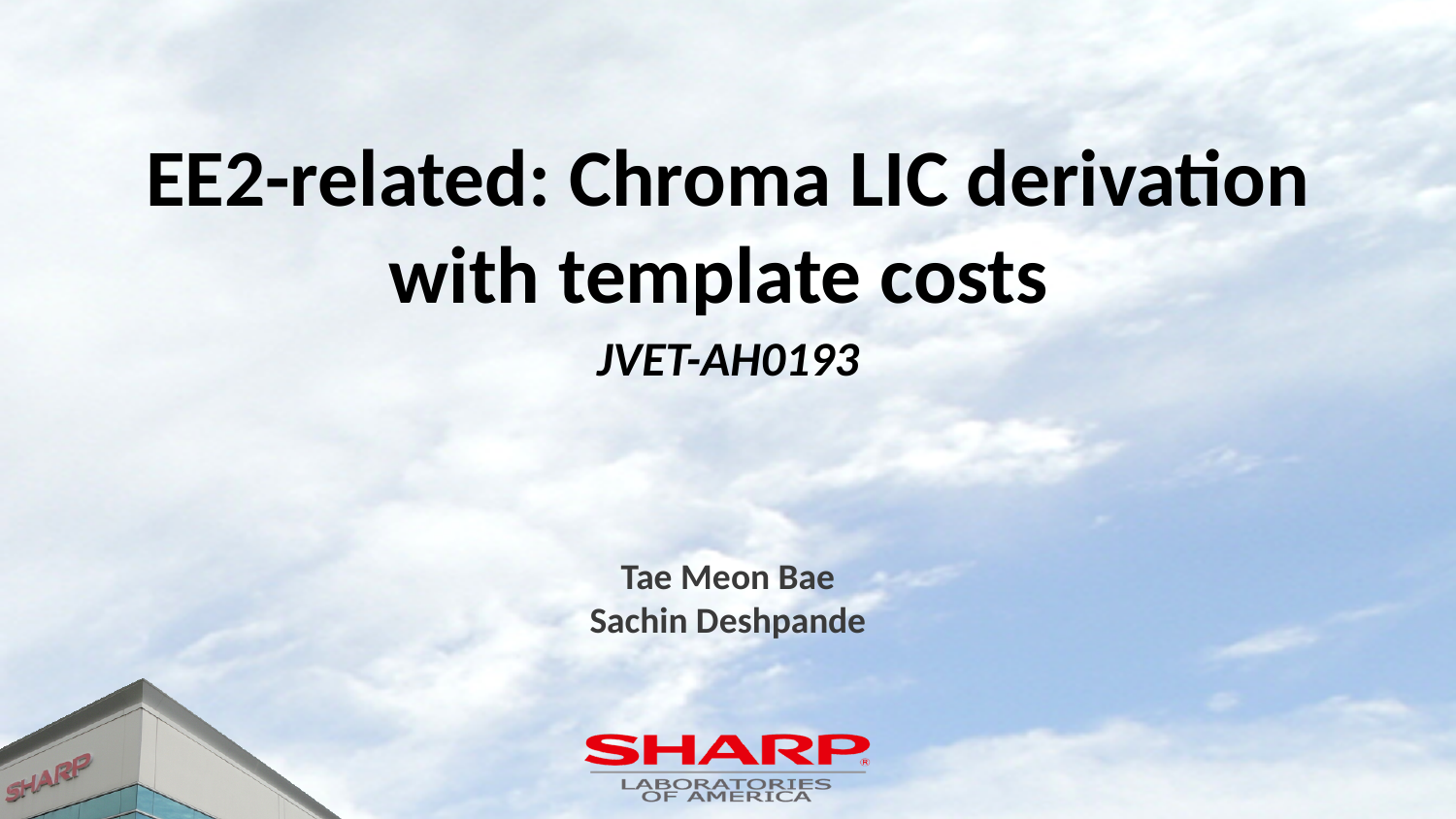

# EE2-related: Chroma LIC derivation with template costs

JVET-AH0193
Tae Meon Bae
Sachin Deshpande